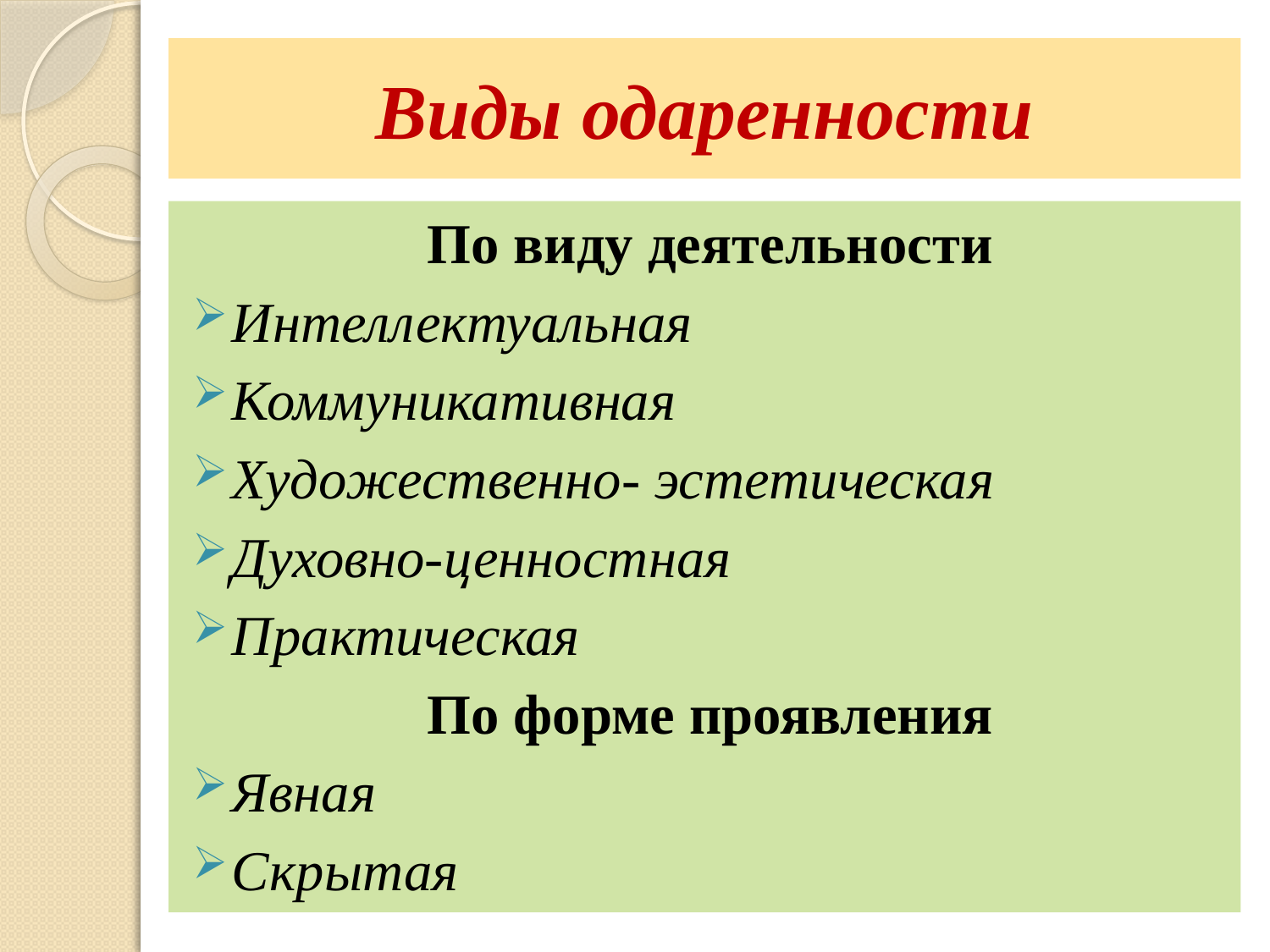

# Виды одаренности
По виду деятельности
Интеллектуальная
Коммуникативная
Художественно- эстетическая
Духовно-ценностная
Практическая
По форме проявления
Явная
Скрытая